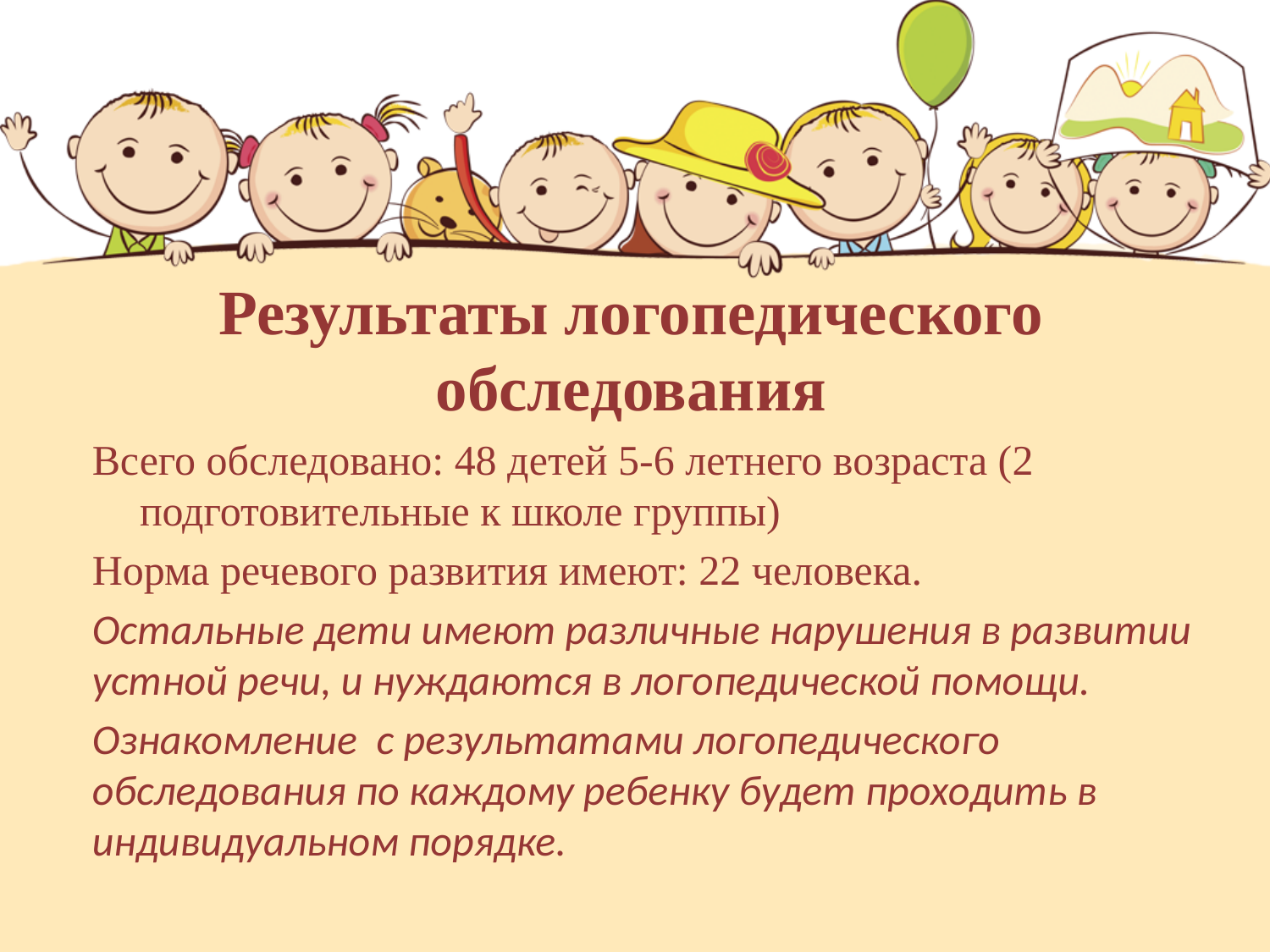

# Результаты логопедического обследования
Всего обследовано: 48 детей 5-6 летнего возраста (2 подготовительные к школе группы)
Норма речевого развития имеют: 22 человека.
Остальные дети имеют различные нарушения в развитии устной речи, и нуждаются в логопедической помощи.
Ознакомление  с результатами логопедического обследования по каждому ребенку будет проходить в индивидуальном порядке.